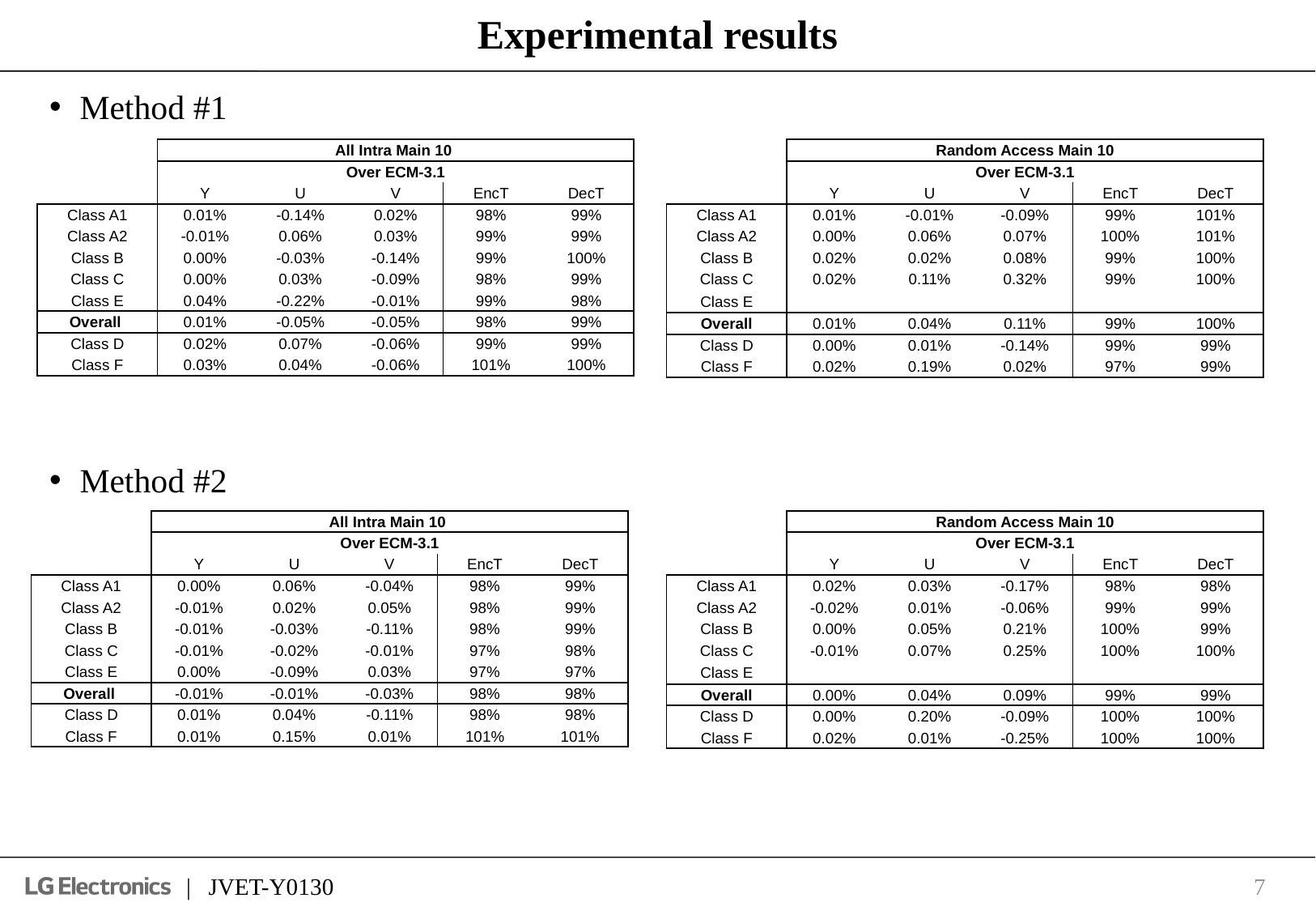

# Experimental results
Method #1

Method #2
|  | Random Access Main 10 |  |  |  |  |
| --- | --- | --- | --- | --- | --- |
|  | Over ECM-3.1 |  |  |  |  |
|  | Y | U | V | EncT | DecT |
| Class A1 | 0.01% | -0.01% | -0.09% | 99% | 101% |
| Class A2 | 0.00% | 0.06% | 0.07% | 100% | 101% |
| Class B | 0.02% | 0.02% | 0.08% | 99% | 100% |
| Class C | 0.02% | 0.11% | 0.32% | 99% | 100% |
| Class E |  |  |  |  |  |
| Overall | 0.01% | 0.04% | 0.11% | 99% | 100% |
| Class D | 0.00% | 0.01% | -0.14% | 99% | 99% |
| Class F | 0.02% | 0.19% | 0.02% | 97% | 99% |
|  | All Intra Main 10 |  |  |  |  |
| --- | --- | --- | --- | --- | --- |
|  | Over ECM-3.1 |  |  |  |  |
|  | Y | U | V | EncT | DecT |
| Class A1 | 0.01% | -0.14% | 0.02% | 98% | 99% |
| Class A2 | -0.01% | 0.06% | 0.03% | 99% | 99% |
| Class B | 0.00% | -0.03% | -0.14% | 99% | 100% |
| Class C | 0.00% | 0.03% | -0.09% | 98% | 99% |
| Class E | 0.04% | -0.22% | -0.01% | 99% | 98% |
| Overall | 0.01% | -0.05% | -0.05% | 98% | 99% |
| Class D | 0.02% | 0.07% | -0.06% | 99% | 99% |
| Class F | 0.03% | 0.04% | -0.06% | 101% | 100% |
|  | Random Access Main 10 |  |  |  |  |
| --- | --- | --- | --- | --- | --- |
|  | Over ECM-3.1 |  |  |  |  |
|  | Y | U | V | EncT | DecT |
| Class A1 | 0.02% | 0.03% | -0.17% | 98% | 98% |
| Class A2 | -0.02% | 0.01% | -0.06% | 99% | 99% |
| Class B | 0.00% | 0.05% | 0.21% | 100% | 99% |
| Class C | -0.01% | 0.07% | 0.25% | 100% | 100% |
| Class E |  |  |  |  |  |
| Overall | 0.00% | 0.04% | 0.09% | 99% | 99% |
| Class D | 0.00% | 0.20% | -0.09% | 100% | 100% |
| Class F | 0.02% | 0.01% | -0.25% | 100% | 100% |
|  | All Intra Main 10 |  |  |  |  |
| --- | --- | --- | --- | --- | --- |
|  | Over ECM-3.1 |  |  |  |  |
|  | Y | U | V | EncT | DecT |
| Class A1 | 0.00% | 0.06% | -0.04% | 98% | 99% |
| Class A2 | -0.01% | 0.02% | 0.05% | 98% | 99% |
| Class B | -0.01% | -0.03% | -0.11% | 98% | 99% |
| Class C | -0.01% | -0.02% | -0.01% | 97% | 98% |
| Class E | 0.00% | -0.09% | 0.03% | 97% | 97% |
| Overall | -0.01% | -0.01% | -0.03% | 98% | 98% |
| Class D | 0.01% | 0.04% | -0.11% | 98% | 98% |
| Class F | 0.01% | 0.15% | 0.01% | 101% | 101% |
7